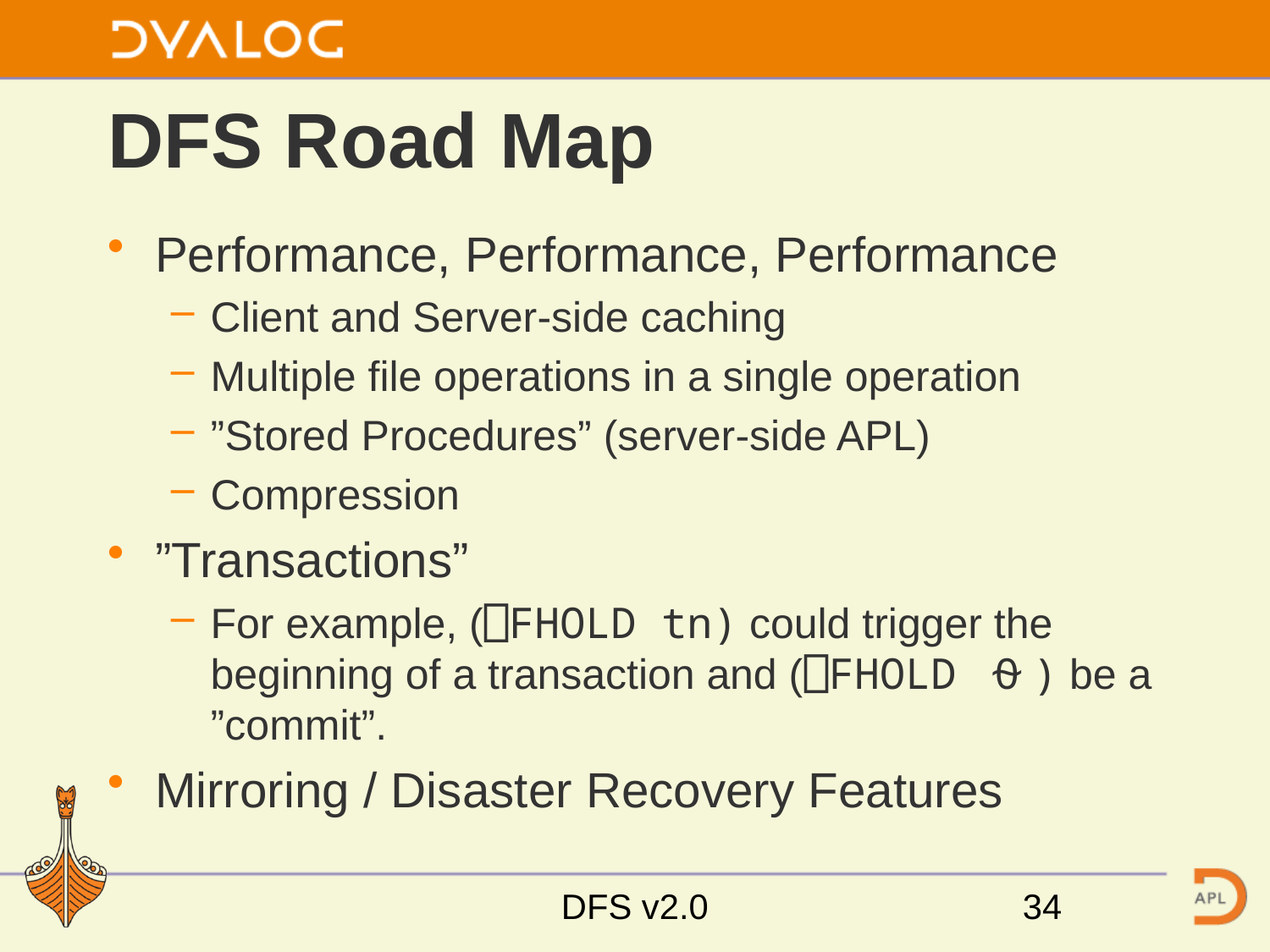

# DFS Road Map
Performance, Performance, Performance
Client and Server-side caching
Multiple file operations in a single operation
”Stored Procedures” (server-side APL)
Compression
”Transactions”
For example, (⎕FHOLD tn) could trigger the beginning of a transaction and (⎕FHOLD ⍬) be a ”commit”.
Mirroring / Disaster Recovery Features

DFS v2.0
34